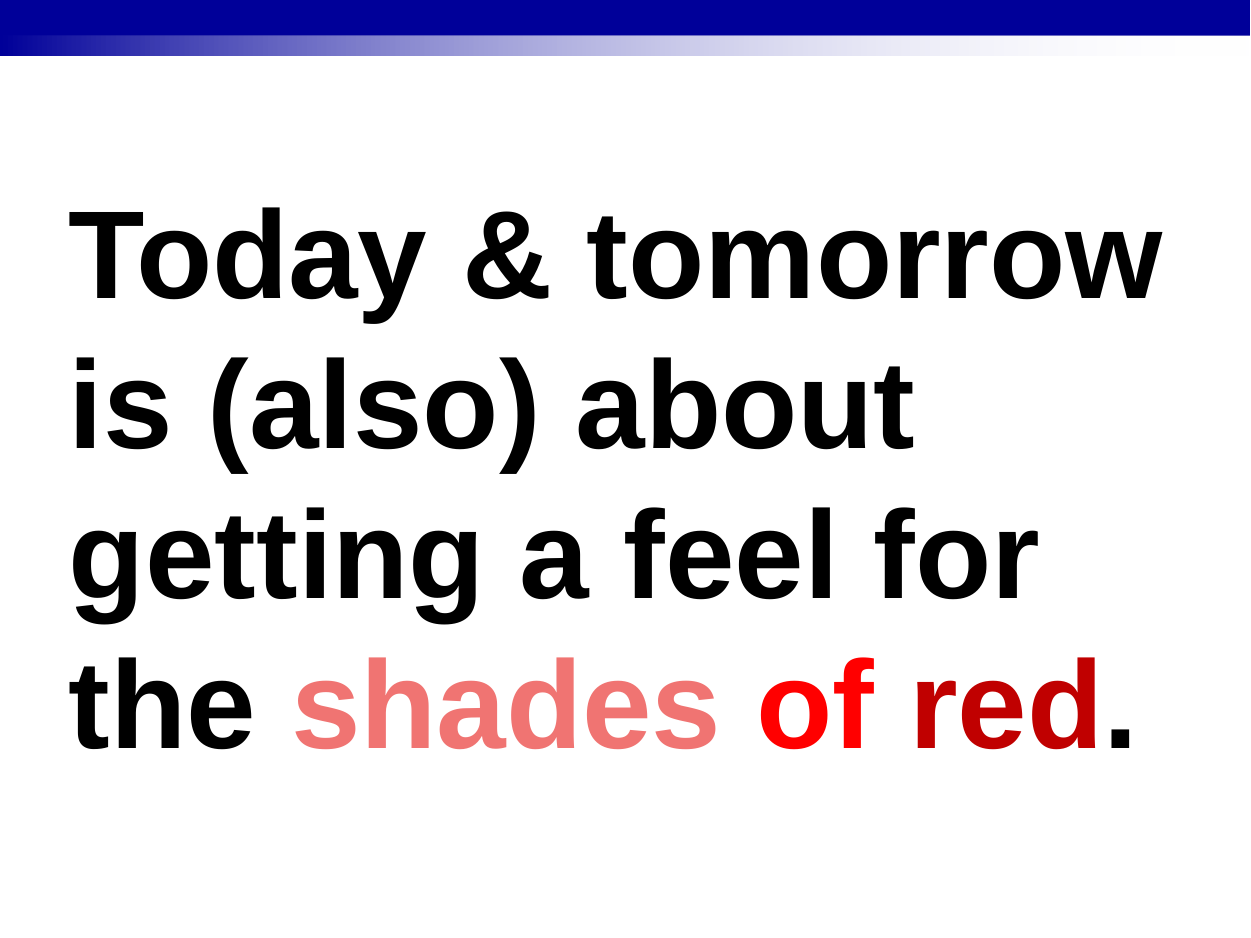

Today & tomorrow is (also) about getting a feel for the shades of red.